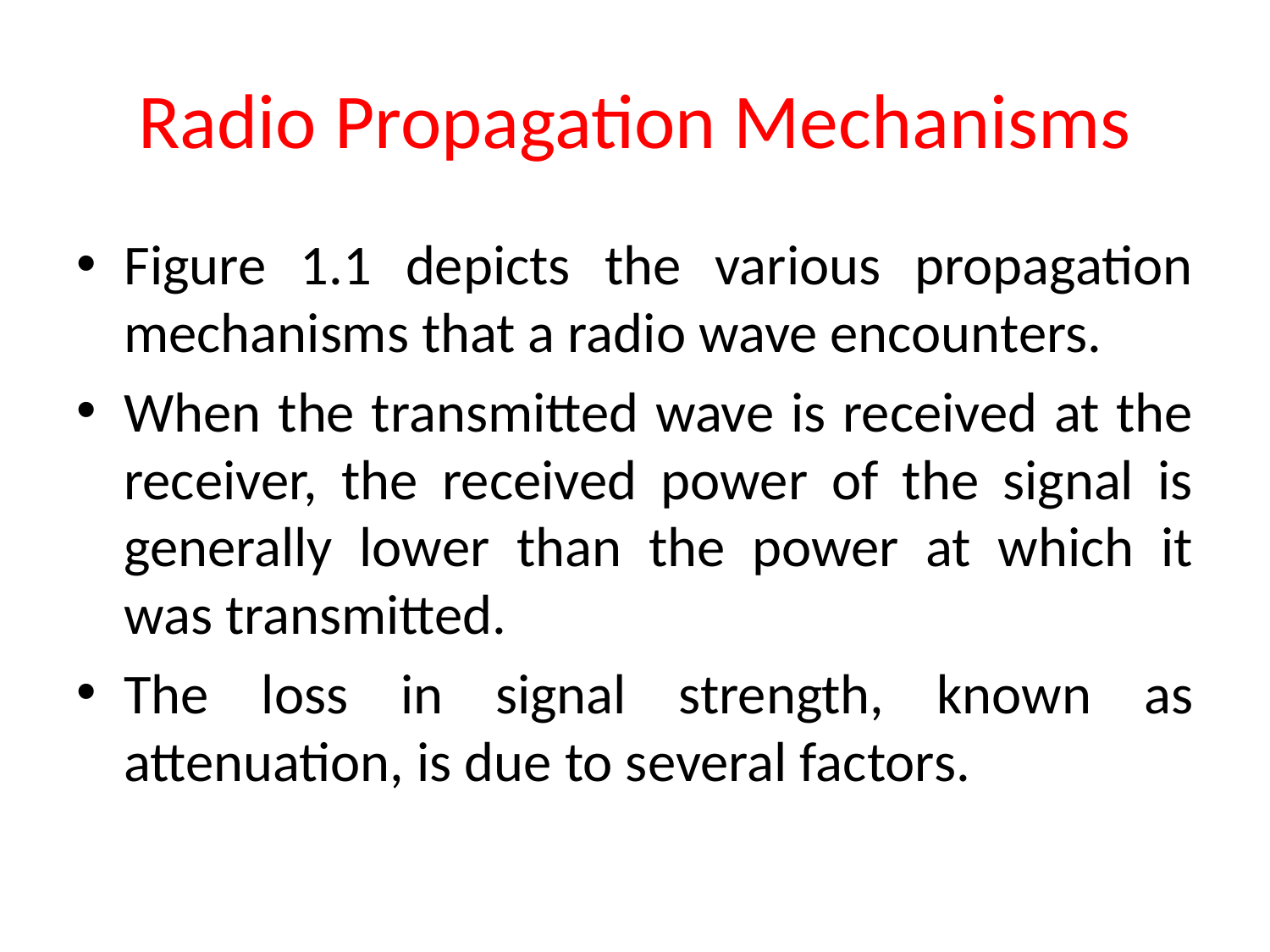

# Radio Propagation Mechanisms
Figure 1.1 depicts the various propagation mechanisms that a radio wave encounters.
When the transmitted wave is received at the receiver, the received power of the signal is generally lower than the power at which it was transmitted.
The loss in signal strength, known as attenuation, is due to several factors.